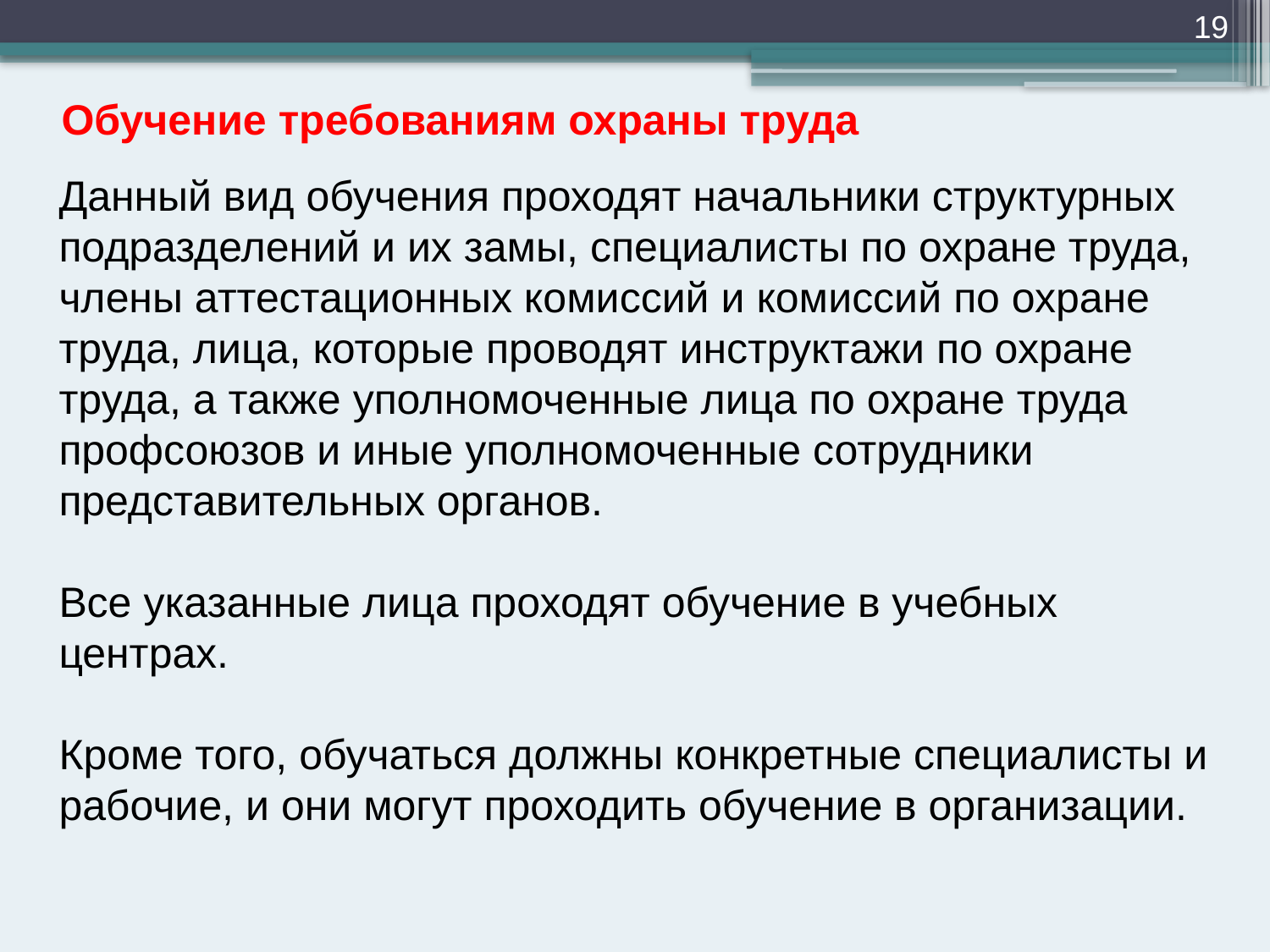

19
Обучение требованиям охраны труда
Данный вид обучения проходят начальники структурных подразделений и их замы, специалисты по охране труда, члены аттестационных комиссий и комиссий по охране труда, лица, которые проводят инструктажи по охране труда, а также уполномоченные лица по охране труда профсоюзов и иные уполномоченные сотрудники представительных органов.

Все указанные лица проходят обучение в учебных центрах.

Кроме того, обучаться должны конкретные специалисты и рабочие, и они могут проходить обучение в организации.